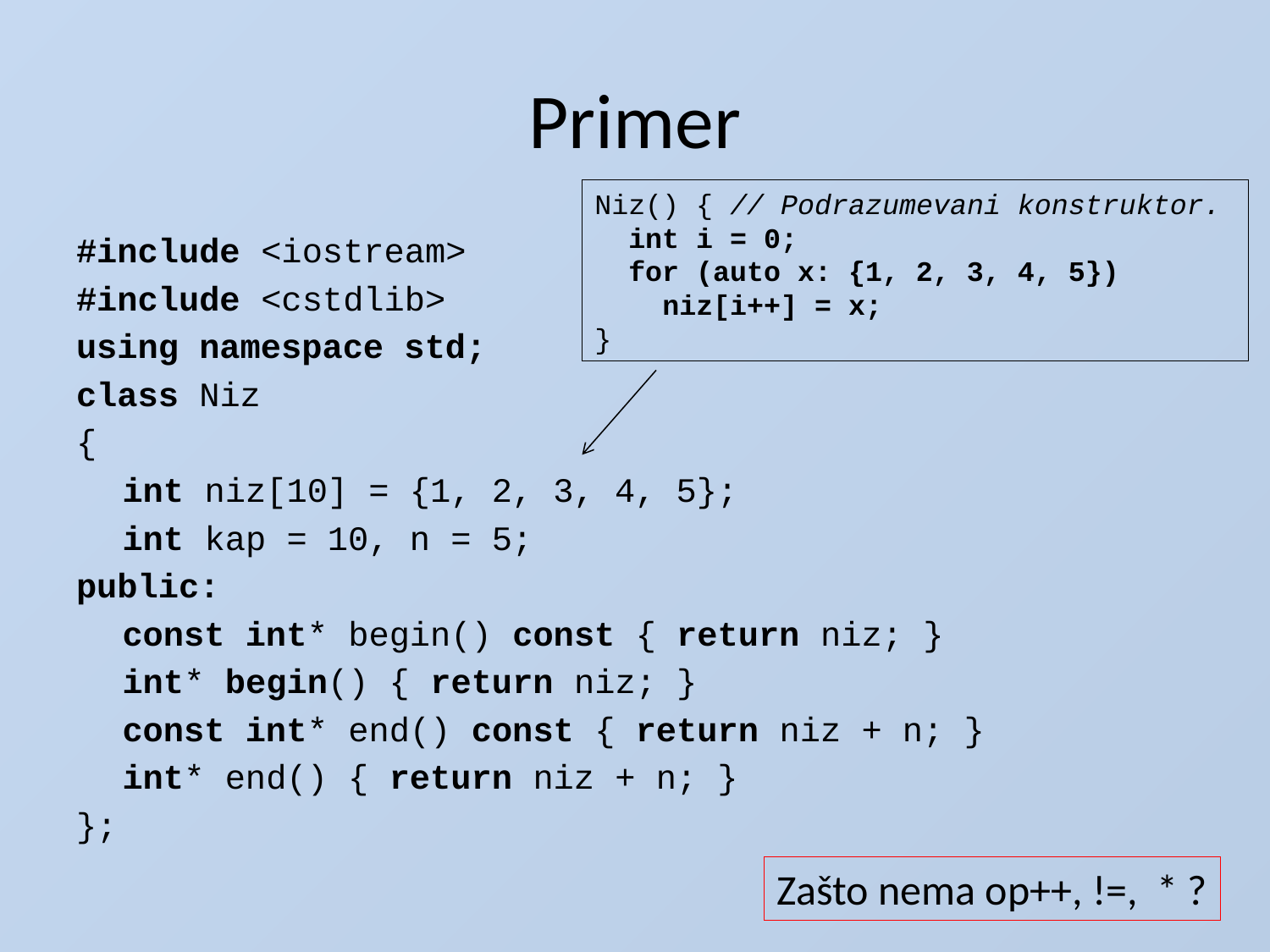

# Primer
Niz() { // Podrazumevani konstruktor.
  int i = 0;
  for (auto x: {1, 2, 3, 4, 5})
    niz[i++] = x;
}
#include <iostream>
#include <cstdlib>
using namespace std;
class Niz
{
	int niz[10] = {1, 2, 3, 4, 5};
	int kap = 10, n = 5;
public:
	const int* begin() const { return niz; }
	int* begin() { return niz; }
	const int* end() const { return niz + n; }
	int* end() { return niz + n; }
};
Zašto nema op++, !=,  * ?